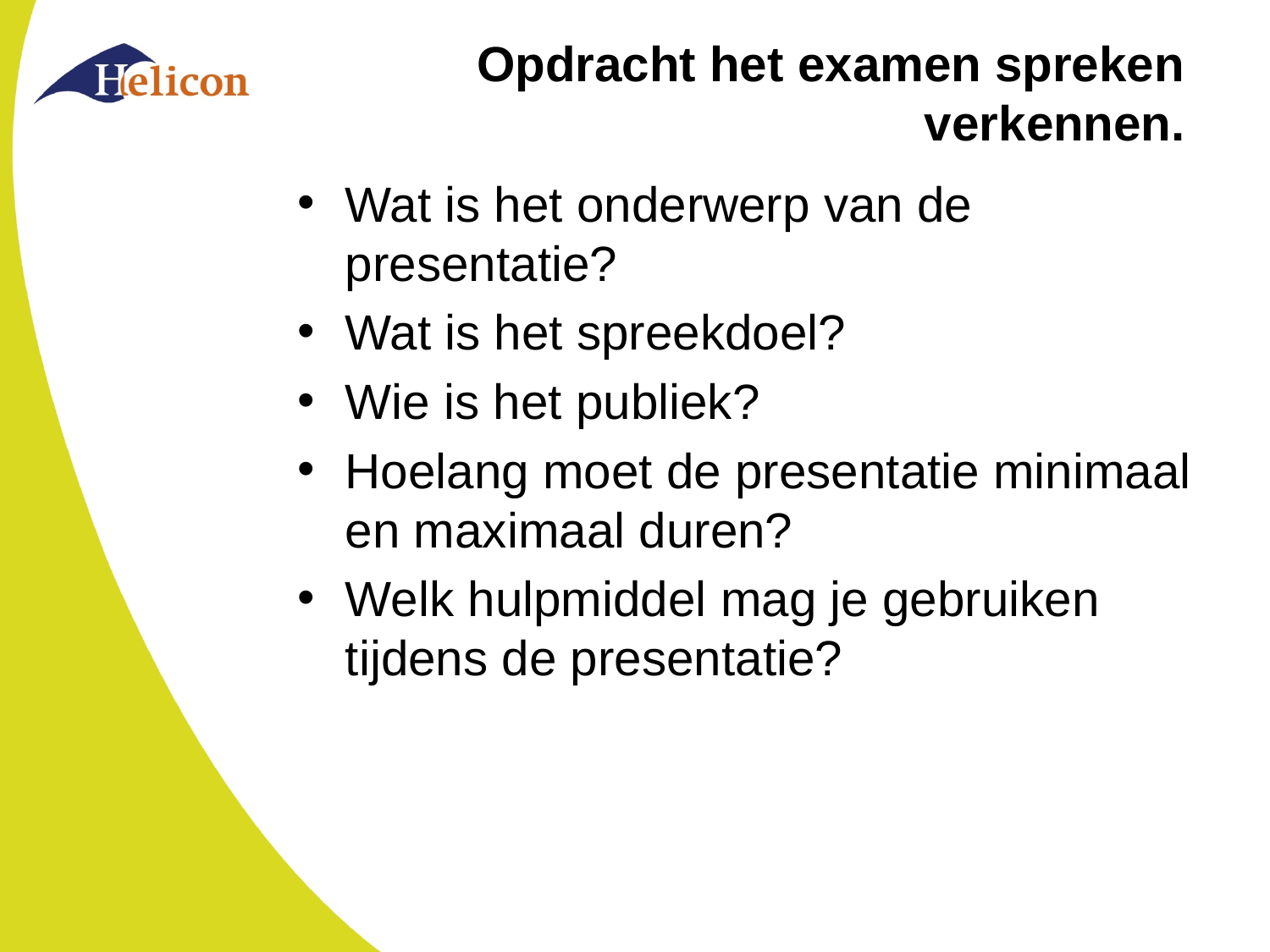

# Opdracht het examen spreken verkennen.
Wat is het onderwerp van de presentatie?
Wat is het spreekdoel?
Wie is het publiek?
Hoelang moet de presentatie minimaal en maximaal duren?
Welk hulpmiddel mag je gebruiken tijdens de presentatie?